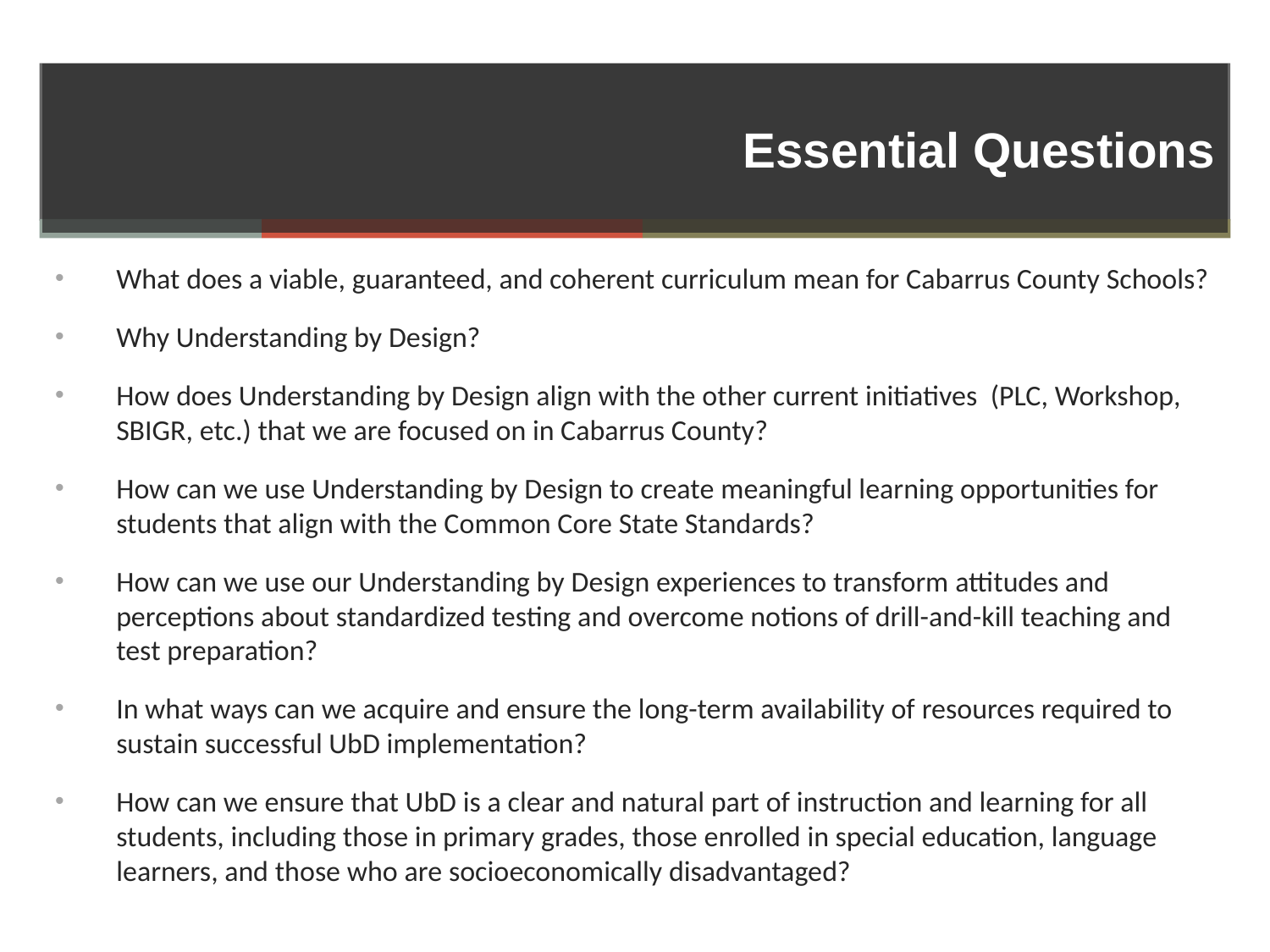

# Essential Questions
What does a viable, guaranteed, and coherent curriculum mean for Cabarrus County Schools?
Why Understanding by Design?
How does Understanding by Design align with the other current initiatives  (PLC, Workshop, SBIGR, etc.) that we are focused on in Cabarrus County?
How can we use Understanding by Design to create meaningful learning opportunities for students that align with the Common Core State Standards?
How can we use our Understanding by Design experiences to transform attitudes and perceptions about standardized testing and overcome notions of drill-and-kill teaching and test preparation?
In what ways can we acquire and ensure the long-term availability of resources required to sustain successful UbD implementation?
How can we ensure that UbD is a clear and natural part of instruction and learning for all students, including those in primary grades, those enrolled in special education, language learners, and those who are socioeconomically disadvantaged?